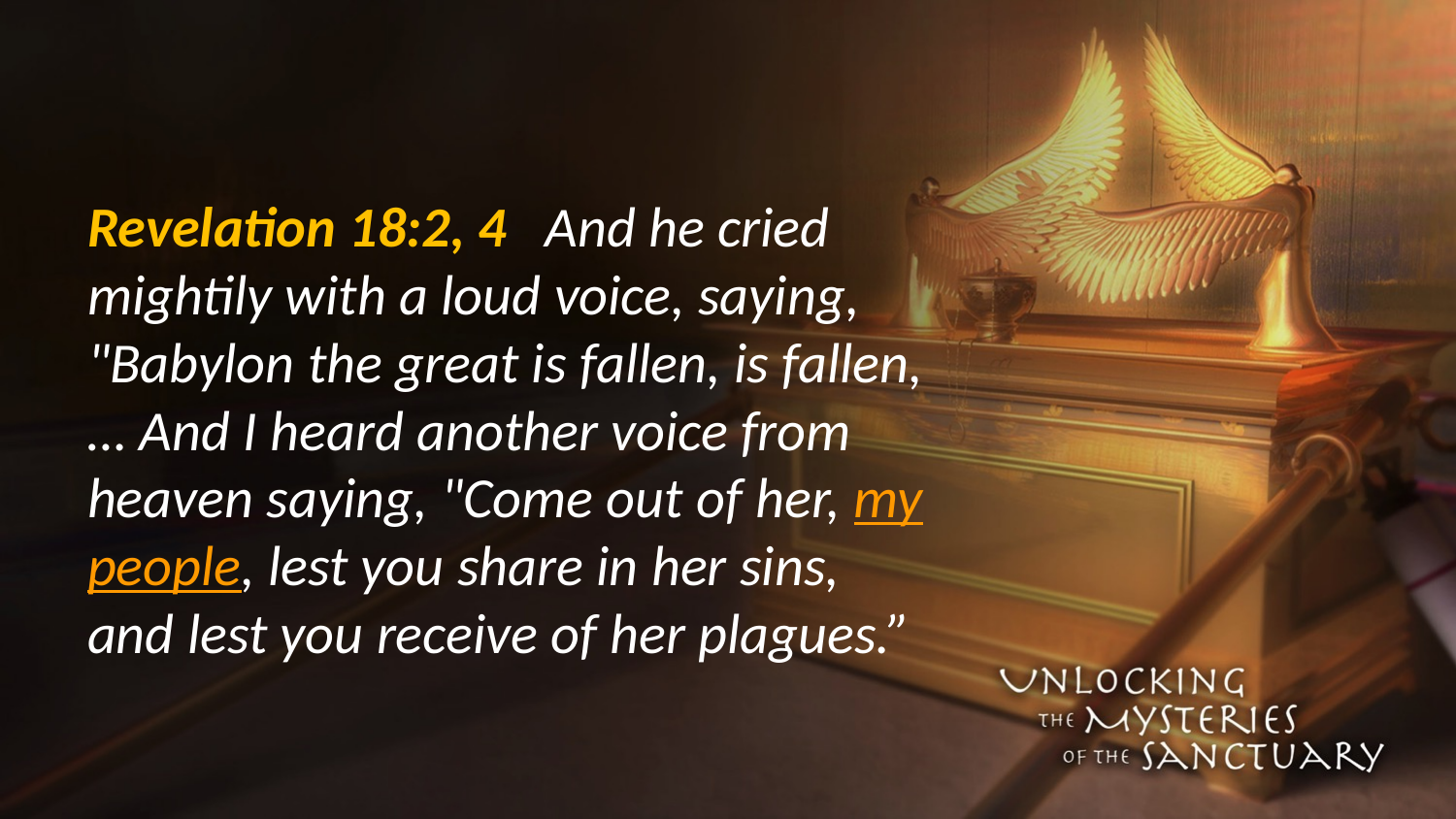

#
Revelation 18:2, 4   And he cried mightily with a loud voice, saying, "Babylon the great is fallen, is fallen, … And I heard another voice from heaven saying, "Come out of her, my people, lest you share in her sins, and lest you receive of her plagues.”